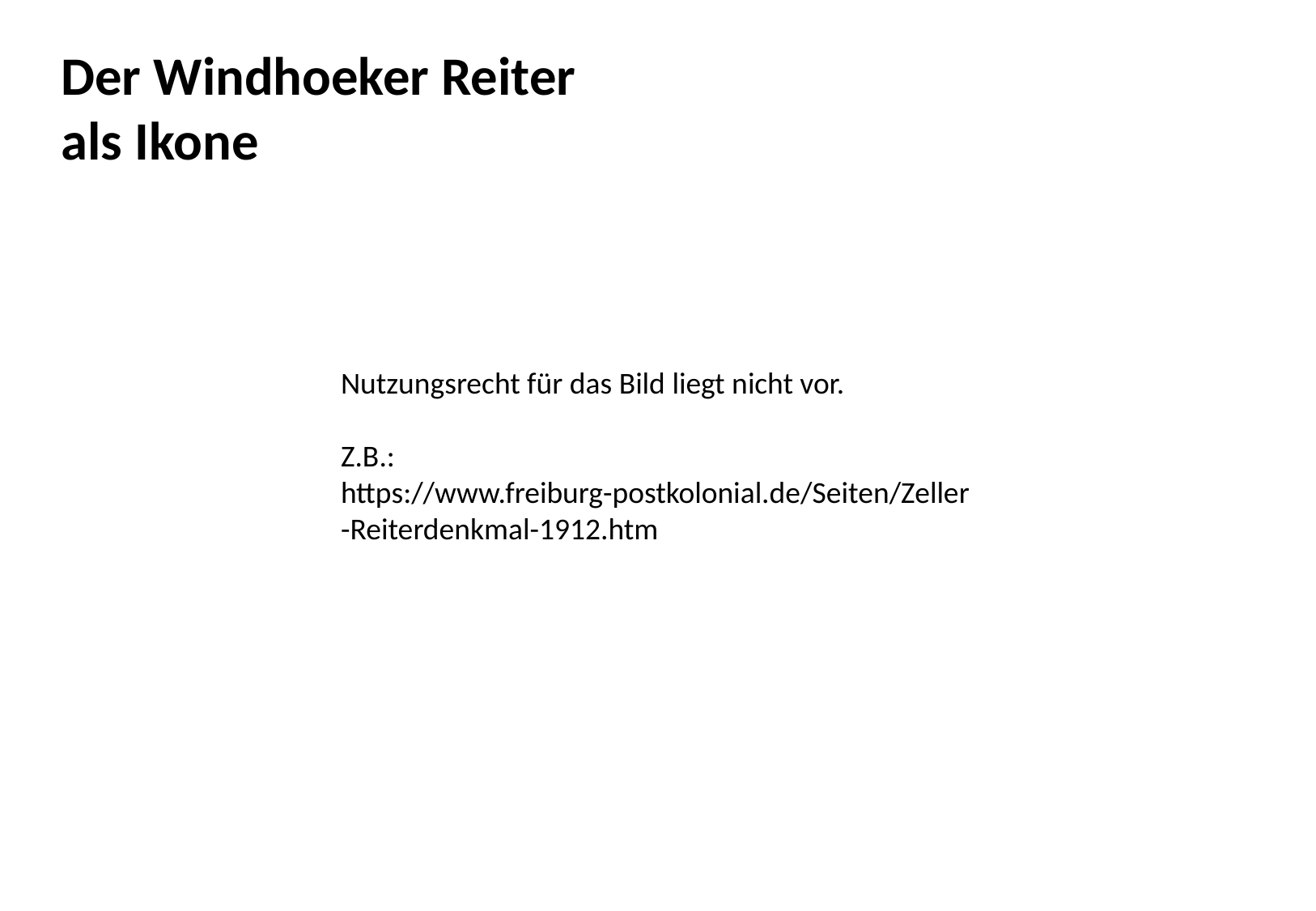

Der Windhoeker Reiter als Ikone
Nutzungsrecht für das Bild liegt nicht vor.

Z.B.: https://www.freiburg-postkolonial.de/Seiten/Zeller-Reiterdenkmal-1912.htm